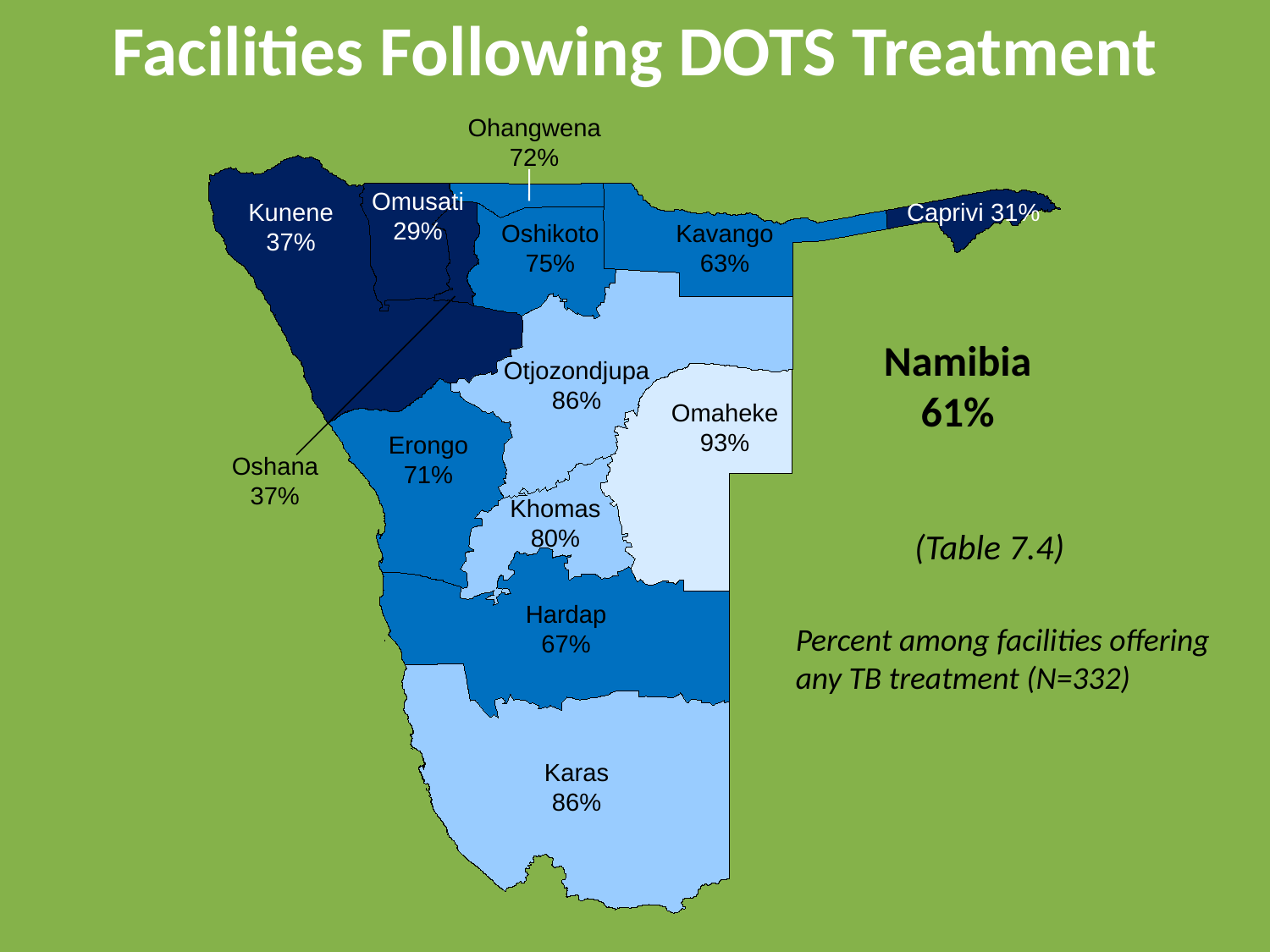

# Facilities Following DOTS Treatment

Ohangwena
72%
Omusati
29%
Kunene 37%
Caprivi 31%
Oshikoto
75%
Kavango
63%
Namibia
61%
Otjozondjupa
86%
Omaheke
93%
Erongo
71%
Oshana 37%
Khomas
80%
(Table 7.4)
Hardap
67%
Percent among facilities offering any TB treatment (N=332)
Karas
86%